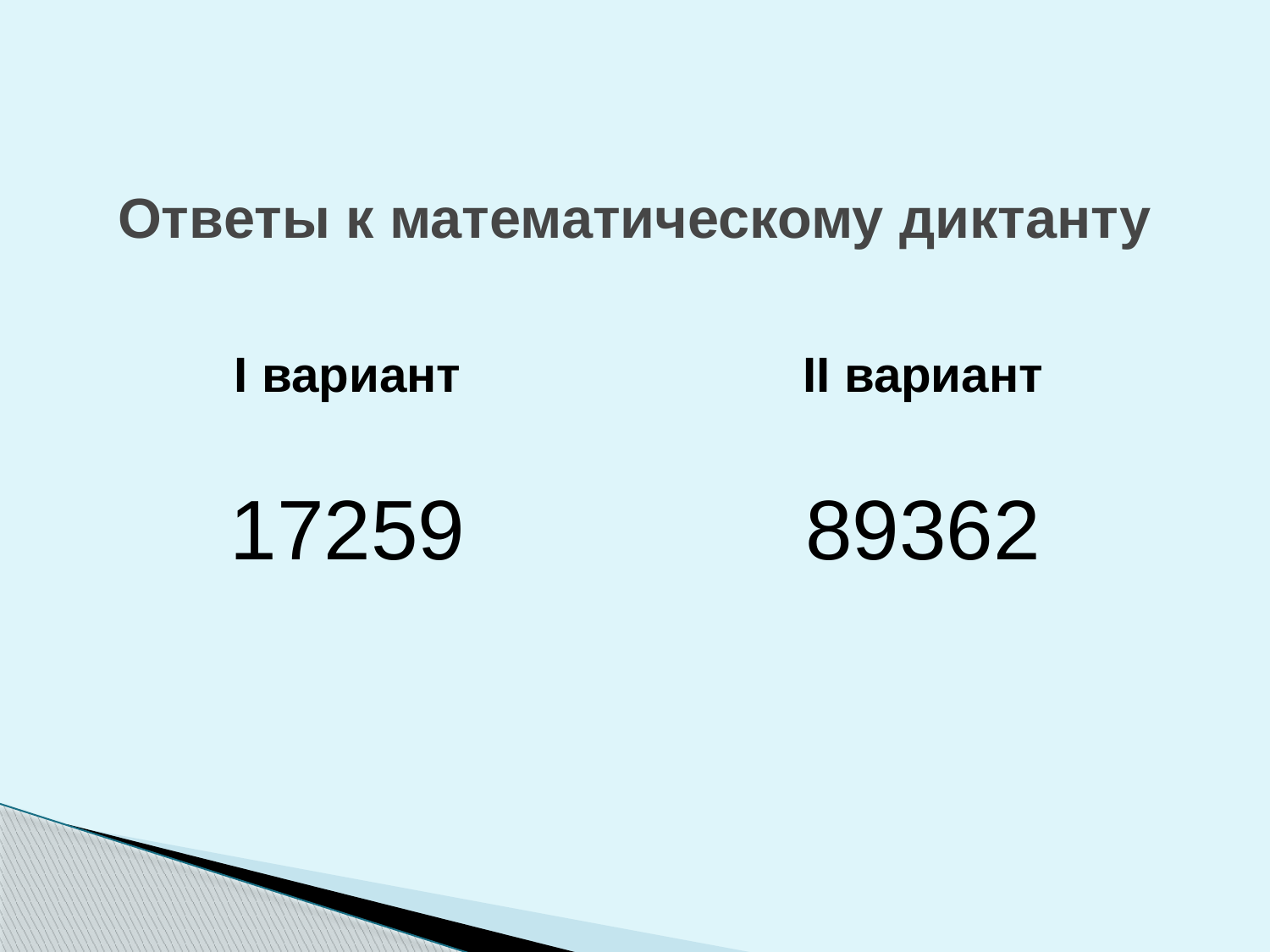

# Ответы к математическому диктанту
I вариант

17259
II вариант

89362